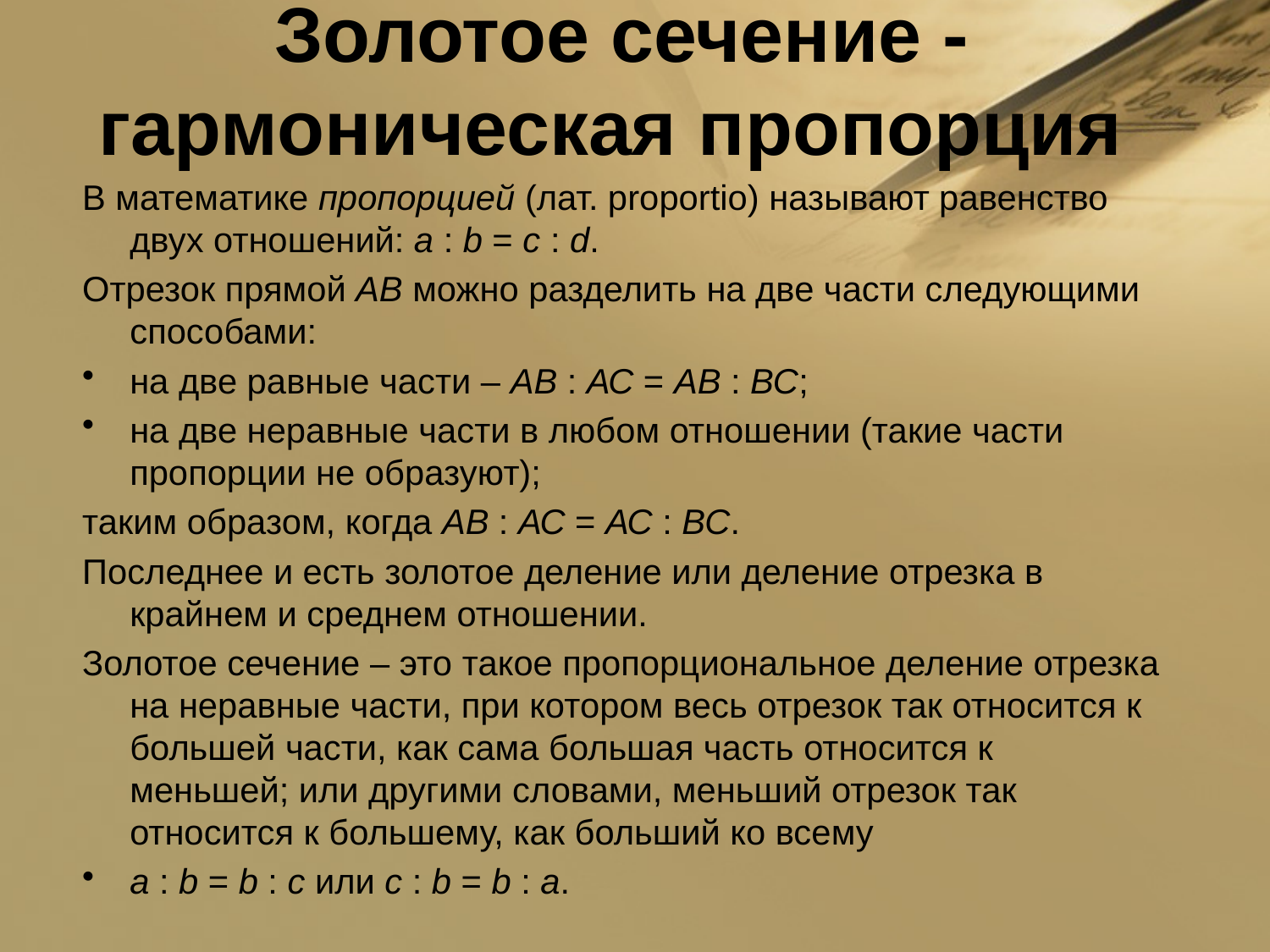

# Золотое сечение - гармоническая пропорция
В математике пропорцией (лат. proportio) называют равенство двух отношений: a : b = c : d.
Отрезок прямой АВ можно разделить на две части следующими способами:
на две равные части – АВ : АС = АВ : ВС;
на две неравные части в любом отношении (такие части пропорции не образуют);
таким образом, когда АВ : АС = АС : ВС.
Последнее и есть золотое деление или деление отрезка в крайнем и среднем отношении.
Золотое сечение – это такое пропорциональное деление отрезка на неравные части, при котором весь отрезок так относится к большей части, как сама большая часть относится к меньшей; или другими словами, меньший отрезок так относится к большему, как больший ко всему
a : b = b : c или с : b = b : а.